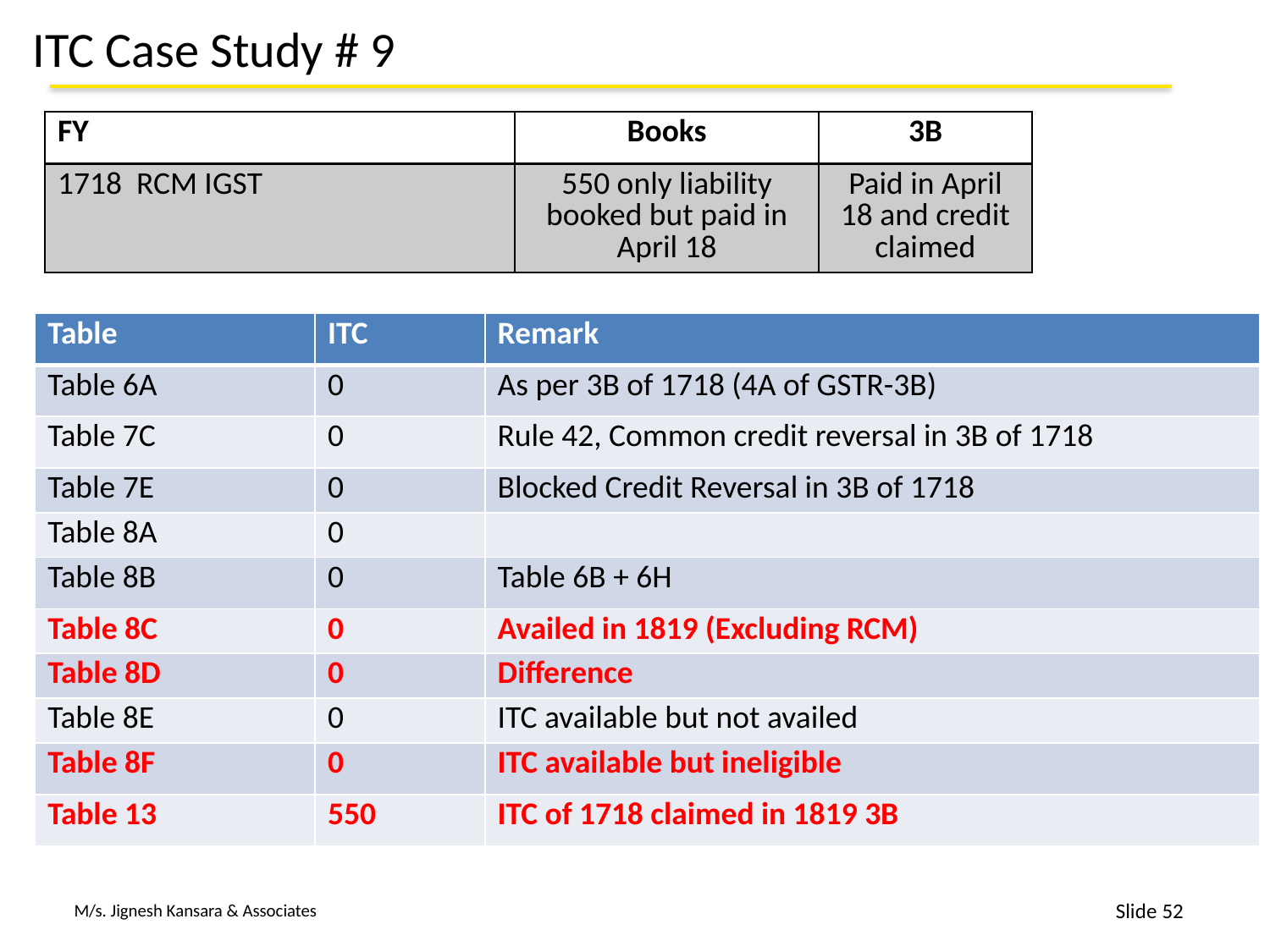

# ITC Case Study # 9
| FY | Books | 3B |
| --- | --- | --- |
| 1718 RCM IGST | 550 only liability booked but paid in April 18 | Paid in April 18 and credit claimed |
| Table | ITC | Remark |
| --- | --- | --- |
| Table 6A | 0 | As per 3B of 1718 (4A of GSTR-3B) |
| Table 7C | 0 | Rule 42, Common credit reversal in 3B of 1718 |
| Table 7E | 0 | Blocked Credit Reversal in 3B of 1718 |
| Table 8A | 0 |  |
| Table 8B | 0 | Table 6B + 6H |
| Table 8C | 0 | Availed in 1819 (Excluding RCM) |
| Table 8D | 0 | Difference |
| Table 8E | 0 | ITC available but not availed |
| Table 8F | 0 | ITC available but ineligible |
| Table 13 | 550 | ITC of 1718 claimed in 1819 3B |
52